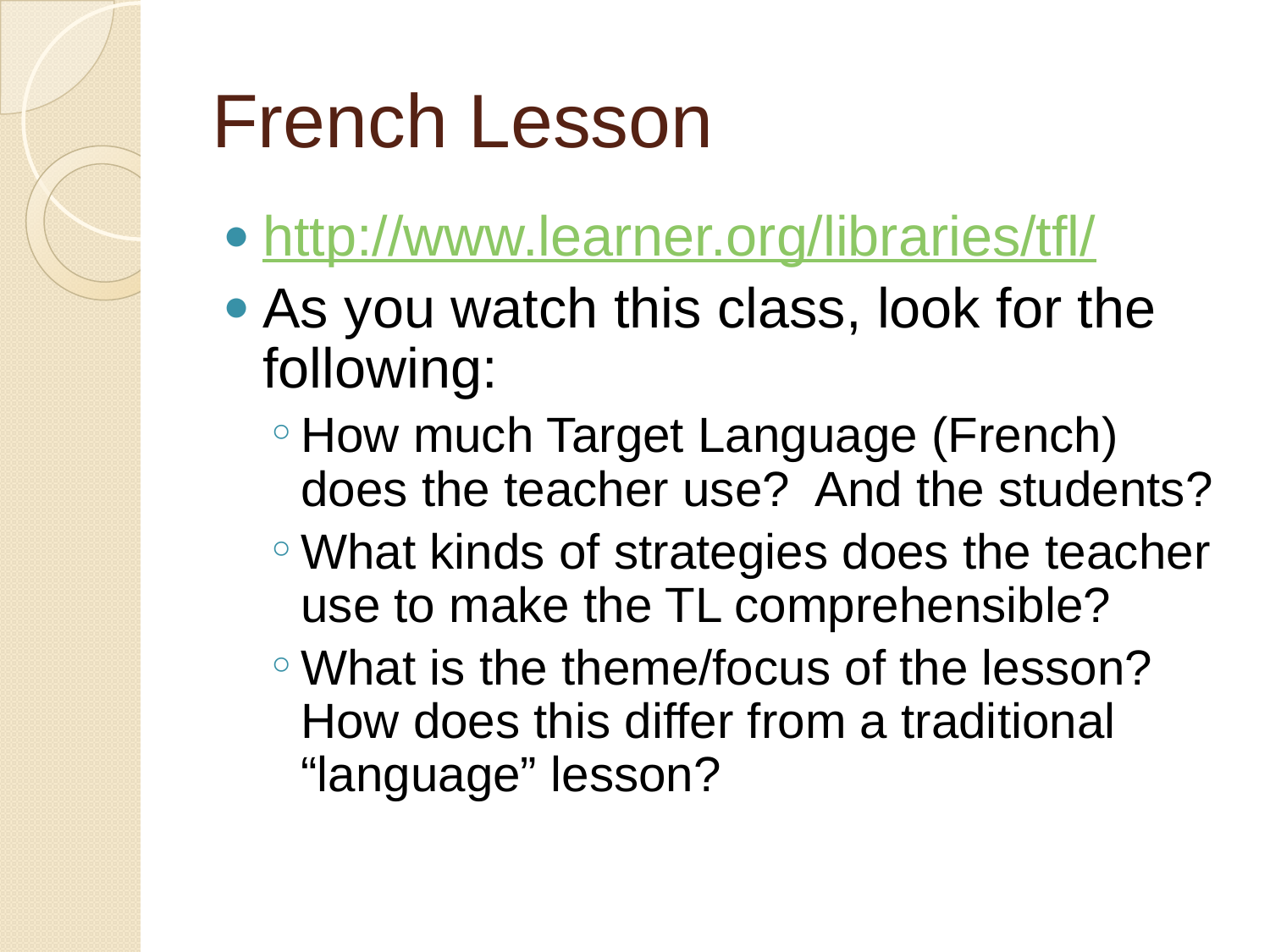

# French Lesson
http://www.learner.org/libraries/tfl/
As you watch this class, look for the following:
How much Target Language (French) does the teacher use?  And the students?
What kinds of strategies does the teacher use to make the TL comprehensible?
What is the theme/focus of the lesson?  How does this differ from a traditional “language” lesson?